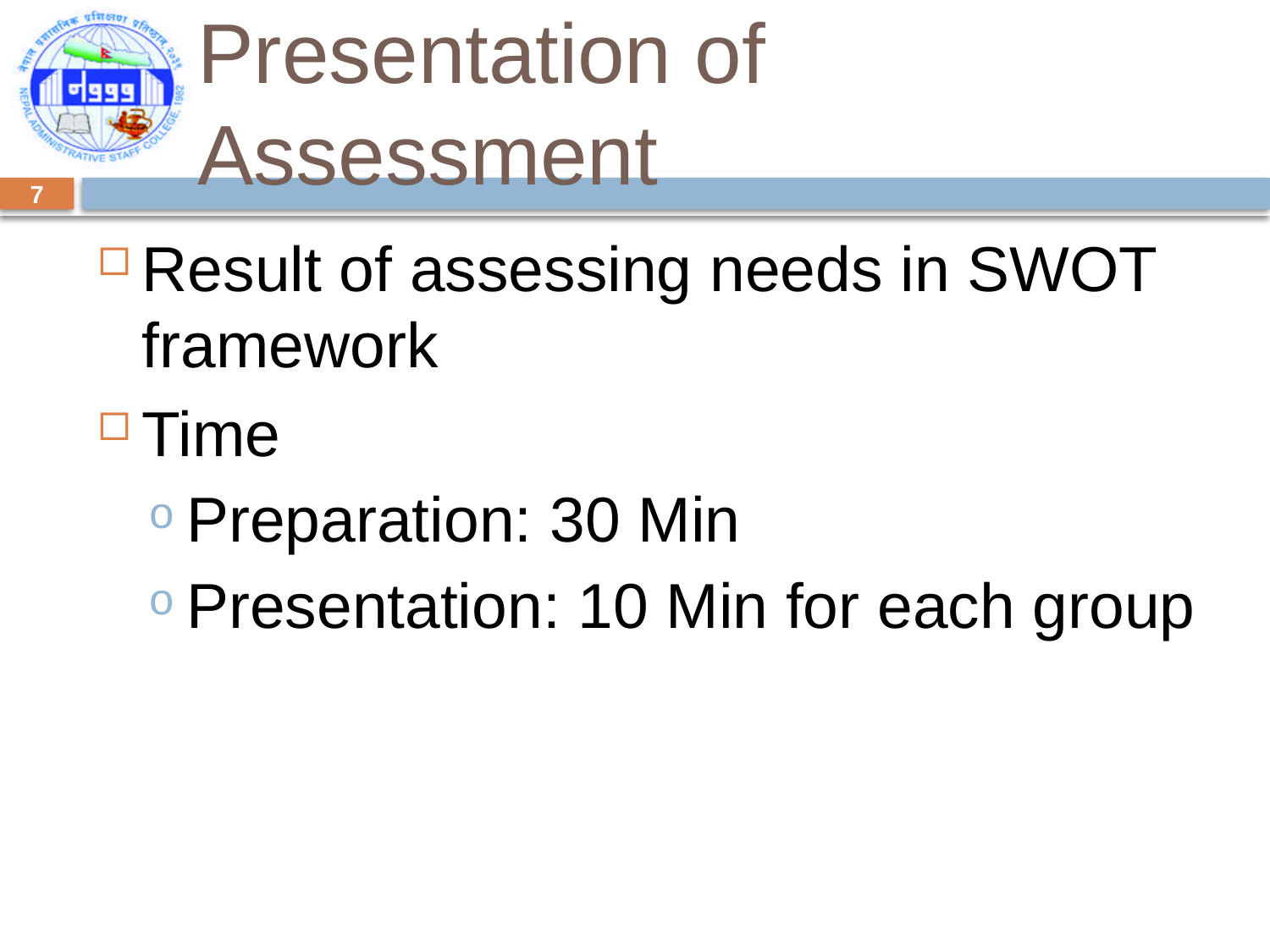

# Presentation of Assessment
7
Result of assessing needs in SWOT framework
Time
Preparation: 30 Min
Presentation: 10 Min for each group